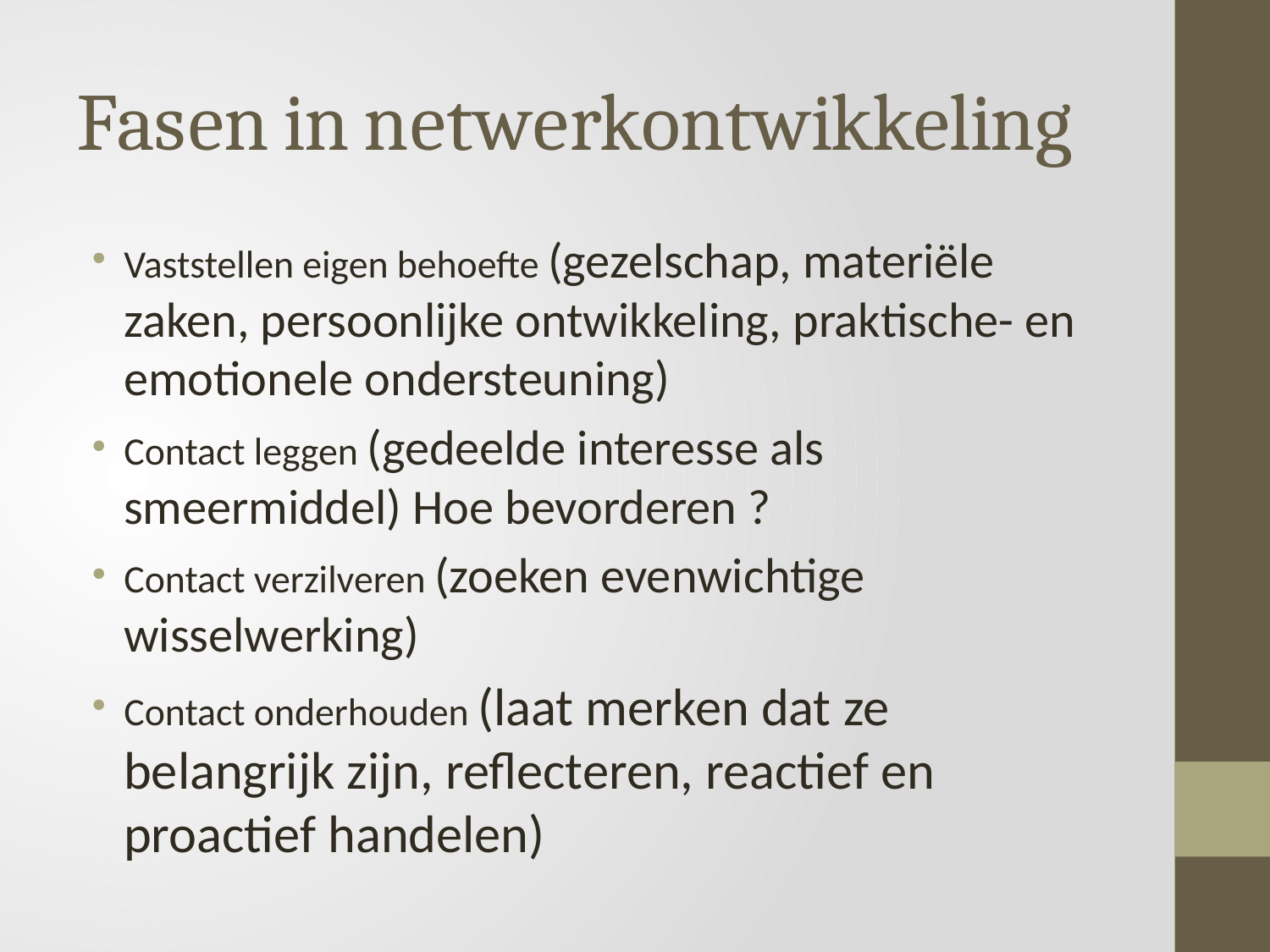

# Fasen in netwerkontwikkeling
Vaststellen eigen behoefte (gezelschap, materiële zaken, persoonlijke ontwikkeling, praktische- en emotionele ondersteuning)
Contact leggen (gedeelde interesse als smeermiddel) Hoe bevorderen ?
Contact verzilveren (zoeken evenwichtige wisselwerking)
Contact onderhouden (laat merken dat ze belangrijk zijn, reflecteren, reactief en proactief handelen)